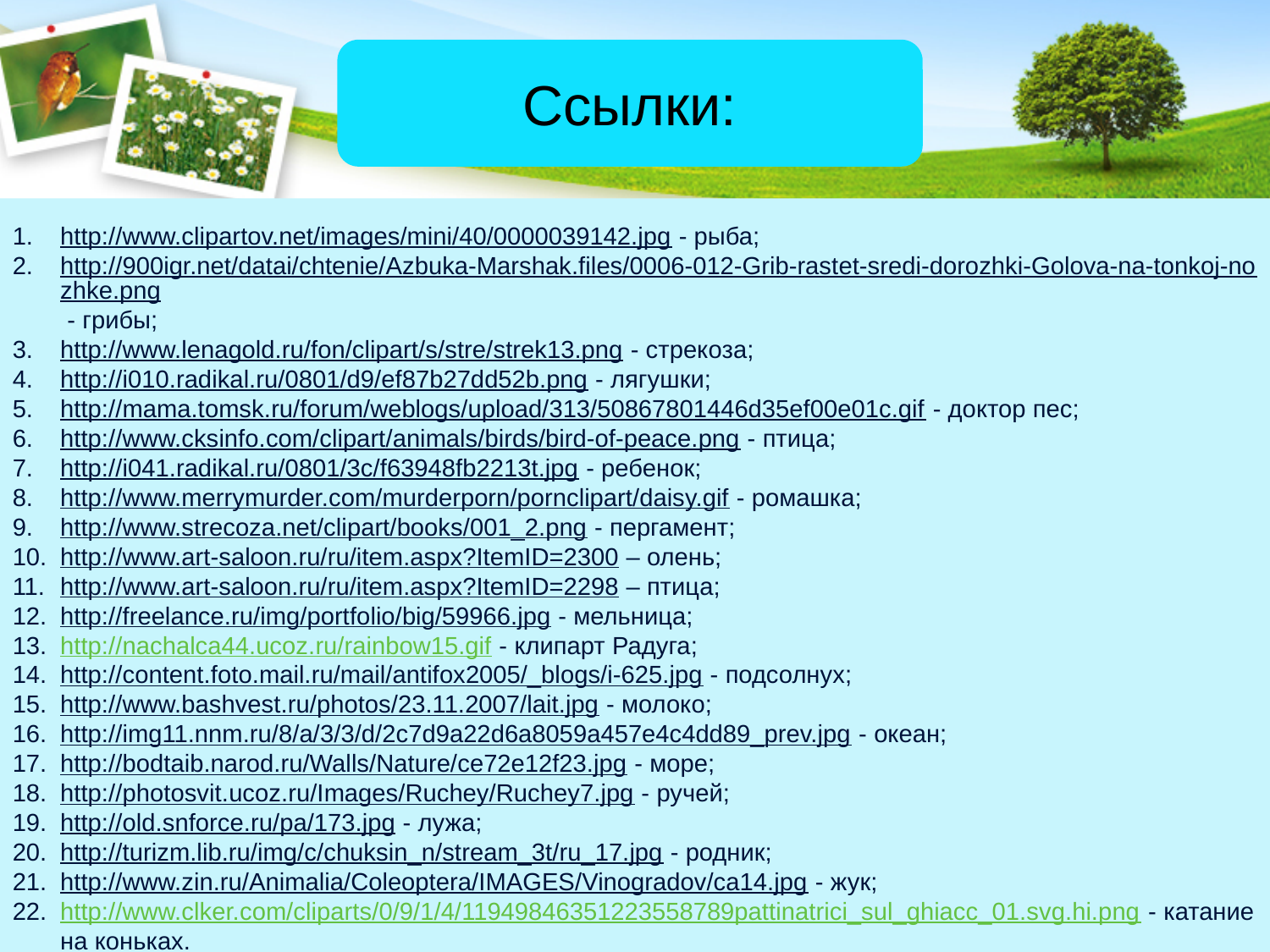

Ссылки:
http://www.clipartov.net/images/mini/40/0000039142.jpg - рыба;
http://900igr.net/datai/chtenie/Azbuka-Marshak.files/0006-012-Grib-rastet-sredi-dorozhki-Golova-na-tonkoj-nozhke.png - грибы;
http://www.lenagold.ru/fon/clipart/s/stre/strek13.png - стрекоза;
http://i010.radikal.ru/0801/d9/ef87b27dd52b.png - лягушки;
http://mama.tomsk.ru/forum/weblogs/upload/313/50867801446d35ef00e01c.gif - доктор пес;
http://www.cksinfo.com/clipart/animals/birds/bird-of-peace.png - птица;
http://i041.radikal.ru/0801/3c/f63948fb2213t.jpg - ребенок;
http://www.merrymurder.com/murderporn/pornclipart/daisy.gif - ромашка;
http://www.strecoza.net/clipart/books/001_2.png - пергамент;
http://www.art-saloon.ru/ru/item.aspx?ItemID=2300 – олень;
http://www.art-saloon.ru/ru/item.aspx?ItemID=2298 – птица;
http://freelance.ru/img/portfolio/big/59966.jpg - мельница;
http://nachalca44.ucoz.ru/rainbow15.gif - клипарт Радуга;
http://content.foto.mail.ru/mail/antifox2005/_blogs/i-625.jpg - подсолнух;
http://www.bashvest.ru/photos/23.11.2007/lait.jpg - молоко;
http://img11.nnm.ru/8/a/3/3/d/2c7d9a22d6a8059a457e4c4dd89_prev.jpg - океан;
http://bodtaib.narod.ru/Walls/Nature/ce72e12f23.jpg - море;
http://photosvit.ucoz.ru/Images/Ruchey/Ruchey7.jpg - ручей;
http://old.snforce.ru/pa/173.jpg - лужа;
http://turizm.lib.ru/img/c/chuksin_n/stream_3t/ru_17.jpg - родник;
http://www.zin.ru/Animalia/Coleoptera/IMAGES/Vinogradov/ca14.jpg - жук;
http://www.clker.com/cliparts/0/9/1/4/11949846351223558789pattinatrici_sul_ghiacc_01.svg.hi.png - катание на коньках.